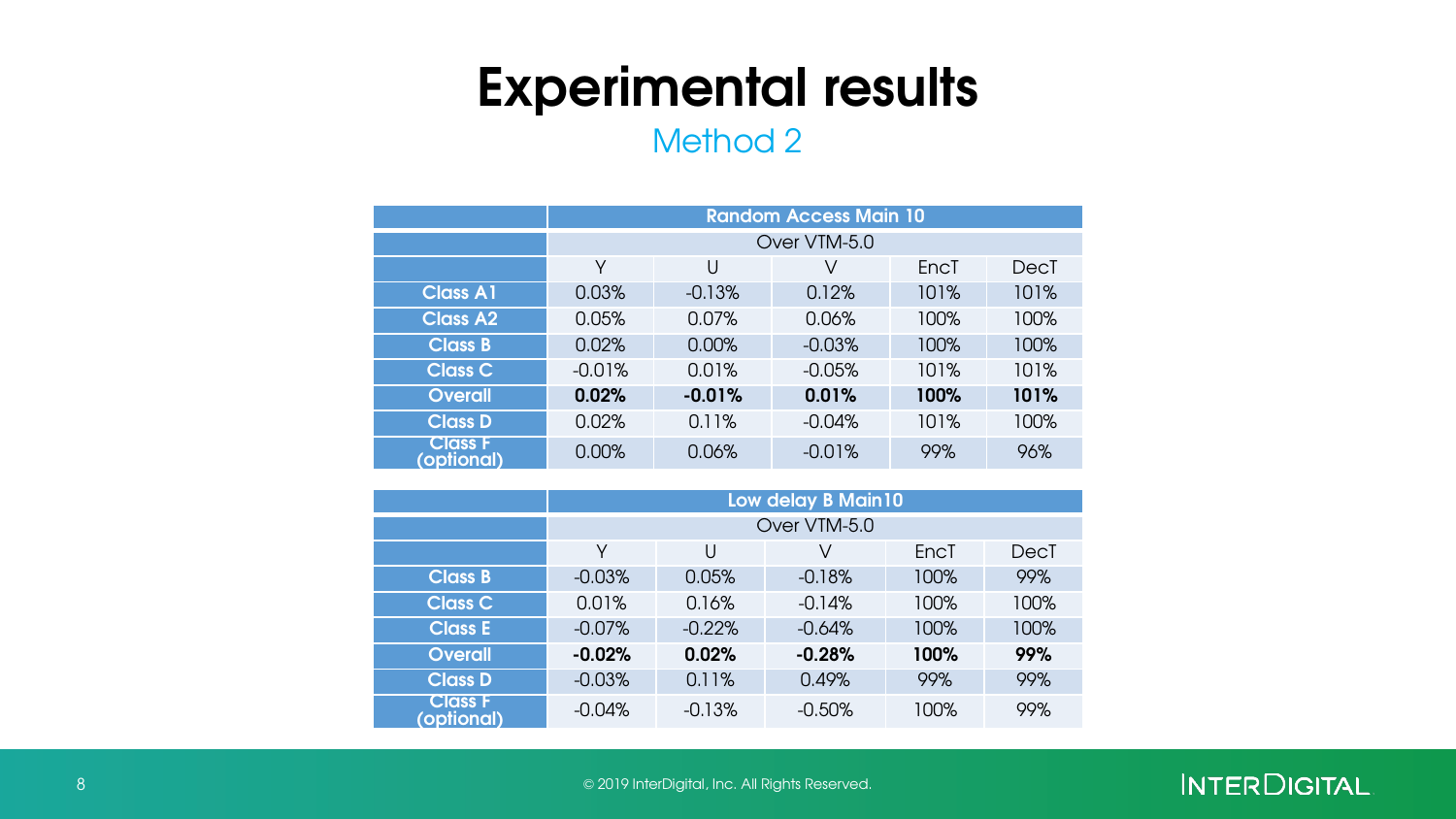

Experimental results
Method 2

|  | Random Access Main 10 |  |  |  |  |
| --- | --- | --- | --- | --- | --- |
|  | Over VTM-5.0 |  |  |  |  |
|  | Y | U | V | EncT | DecT |
| Class A1 | 0.03% | -0.13% | 0.12% | 101% | 101% |
| Class A2 | 0.05% | 0.07% | 0.06% | 100% | 100% |
| Class B | 0.02% | 0.00% | -0.03% | 100% | 100% |
| Class C | -0.01% | 0.01% | -0.05% | 101% | 101% |
| Overall | 0.02% | -0.01% | 0.01% | 100% | 101% |
| Class D | 0.02% | 0.11% | -0.04% | 101% | 100% |
| Class F (optional) | 0.00% | 0.06% | -0.01% | 99% | 96% |
|  | Low delay B Main10 |  |  |  |  |
| --- | --- | --- | --- | --- | --- |
|  | Over VTM-5.0 |  |  |  |  |
|  | Y | U | V | EncT | DecT |
| Class B | -0.03% | 0.05% | -0.18% | 100% | 99% |
| Class C | 0.01% | 0.16% | -0.14% | 100% | 100% |
| Class E | -0.07% | -0.22% | -0.64% | 100% | 100% |
| Overall | -0.02% | 0.02% | -0.28% | 100% | 99% |
| Class D | -0.03% | 0.11% | 0.49% | 99% | 99% |
| Class F (optional) | -0.04% | -0.13% | -0.50% | 100% | 99% |
8
© 2019 InterDigital, Inc. All Rights Reserved.